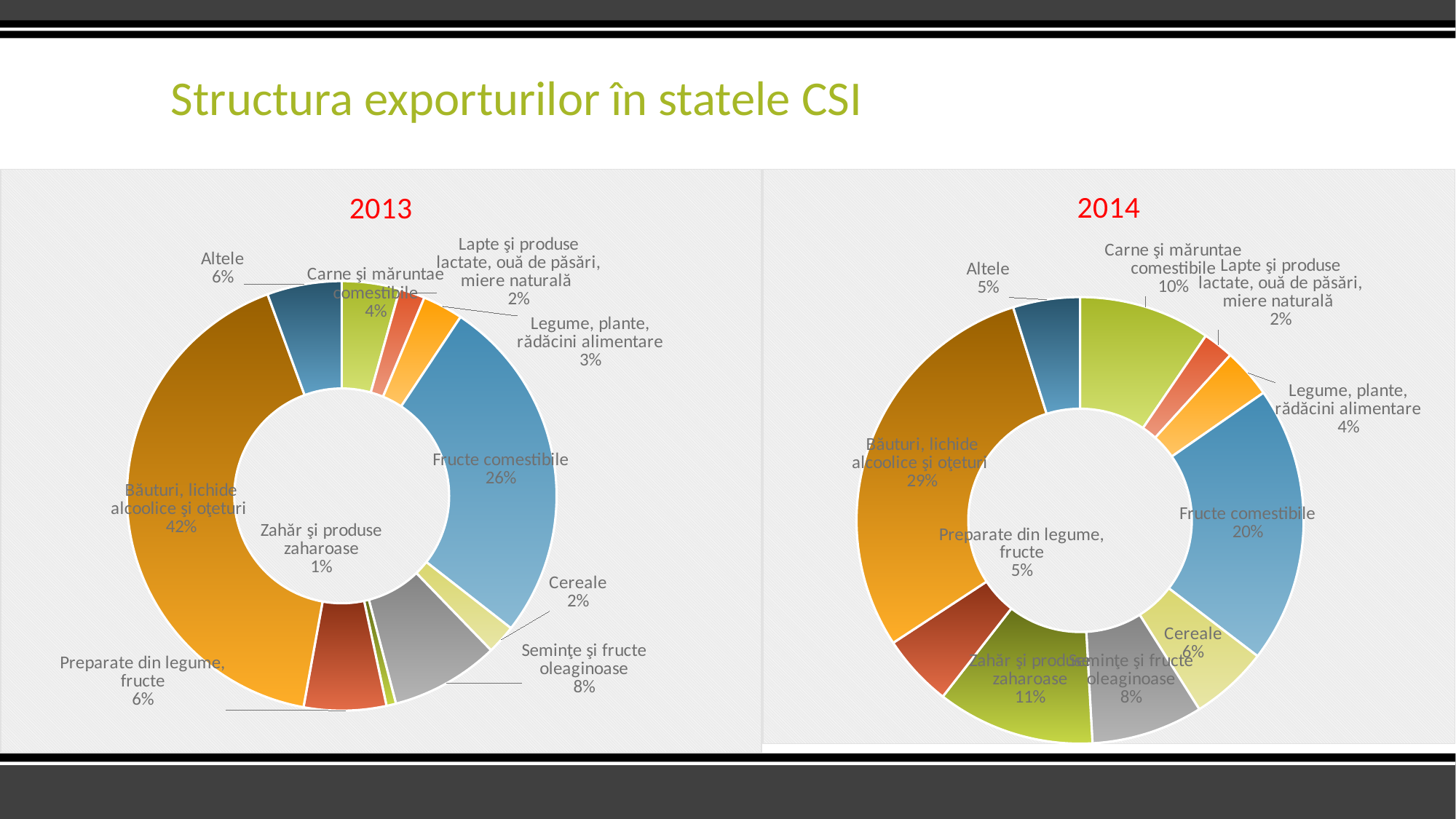

# Structura exporturilor în statele CSI

### Chart: 2013

| Category | 2013 |
|---|---|
| Carne şi măruntae comestibile | 17289.8 |
| Lapte şi produse lactate, ouă de păsări, miere naturală  | 7638.1 |
| Legume, plante, rădăcini alimentare | 12067.400000000001 |
| Fructe comestibile | 104020.0 |
| Cereale | 8754.9 |
| Seminţe şi fructe oleaginoase | 32371.4 |
| Zahăr şi produse zaharoase | 2847.2 |
| Preparate din legume, fructe | 24546.100000000002 |
| Băuturi, lichide alcoolice şi oţeturi  | 164748.9 |
| Altele | 22235.200000000015 |

### Chart:

| Category | 2014 |
|---|---|
| Carne şi măruntae comestibile | 34974.9 |
| Lapte şi produse lactate, ouă de păsări, miere naturală  | 8170.2 |
| Legume, plante, rădăcini alimentare | 13190.999999999993 |
| Fructe comestibile | 73889.59999999999 |
| Cereale | 20754.300000000003 |
| Seminţe şi fructe oleaginoase | 29668.19999999999 |
| Zahăr şi produse zaharoase | 41972.5 |
| Preparate din legume, fructe | 19246.59999999999 |
| Băuturi, lichide alcoolice şi oţeturi  | 108158.70000000001 |
| Altele | 17792.8999999999 |